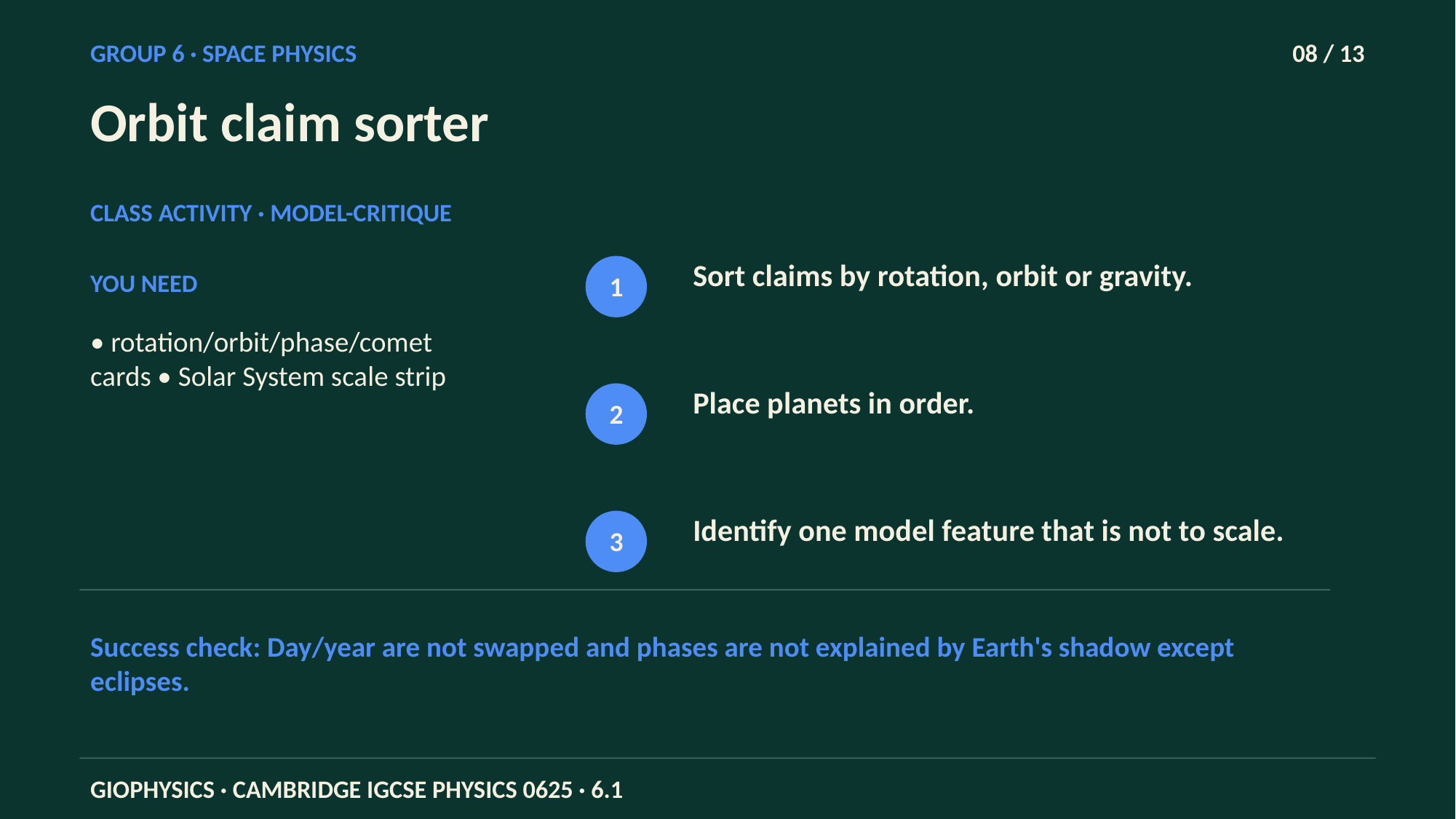

GROUP 6 · SPACE PHYSICS
08 / 13
Orbit claim sorter
CLASS ACTIVITY · MODEL-CRITIQUE
Sort claims by rotation, orbit or gravity.

YOU NEED
1
• rotation/orbit/phase/comet cards • Solar System scale strip
Place planets in order.

2
Identify one model feature that is not to scale.

3

Success check: Day/year are not swapped and phases are not explained by Earth's shadow except eclipses.

GIOPHYSICS · CAMBRIDGE IGCSE PHYSICS 0625 · 6.1